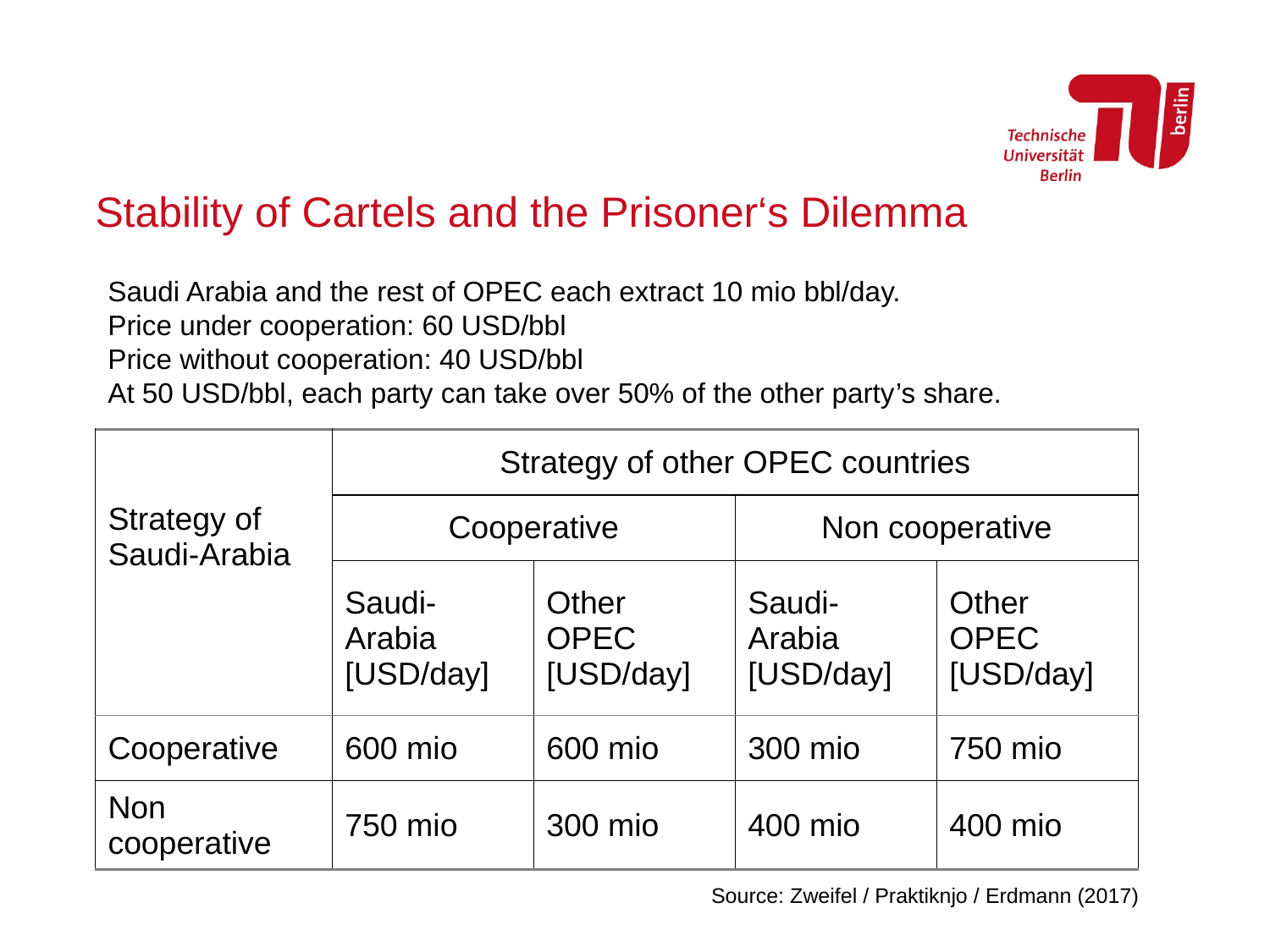

# Stability of Cartels and the Prisoner‘s Dilemma
Saudi Arabia and the rest of OPEC each extract 10 mio bbl/day.
Price under cooperation: 60 USD/bbl
Price without cooperation: 40 USD/bbl
At 50 USD/bbl, each party can take over 50% of the other party’s share.

| Strategy of Saudi-Arabia | Strategy of other OPEC countries |  |  |  |
| --- | --- | --- | --- | --- |
|  | Cooperative |  | Non cooperative |  |
|  | Saudi-Arabia [USD/day] | Other OPEC [USD/day] | Saudi-Arabia [USD/day] | Other OPEC [USD/day] |
| Cooperative | 600 mio | 600 mio | 300 mio | 750 mio |
| Non cooperative | 750 mio | 300 mio | 400 mio | 400 mio |
Source: Zweifel / Praktiknjo / Erdmann (2017)